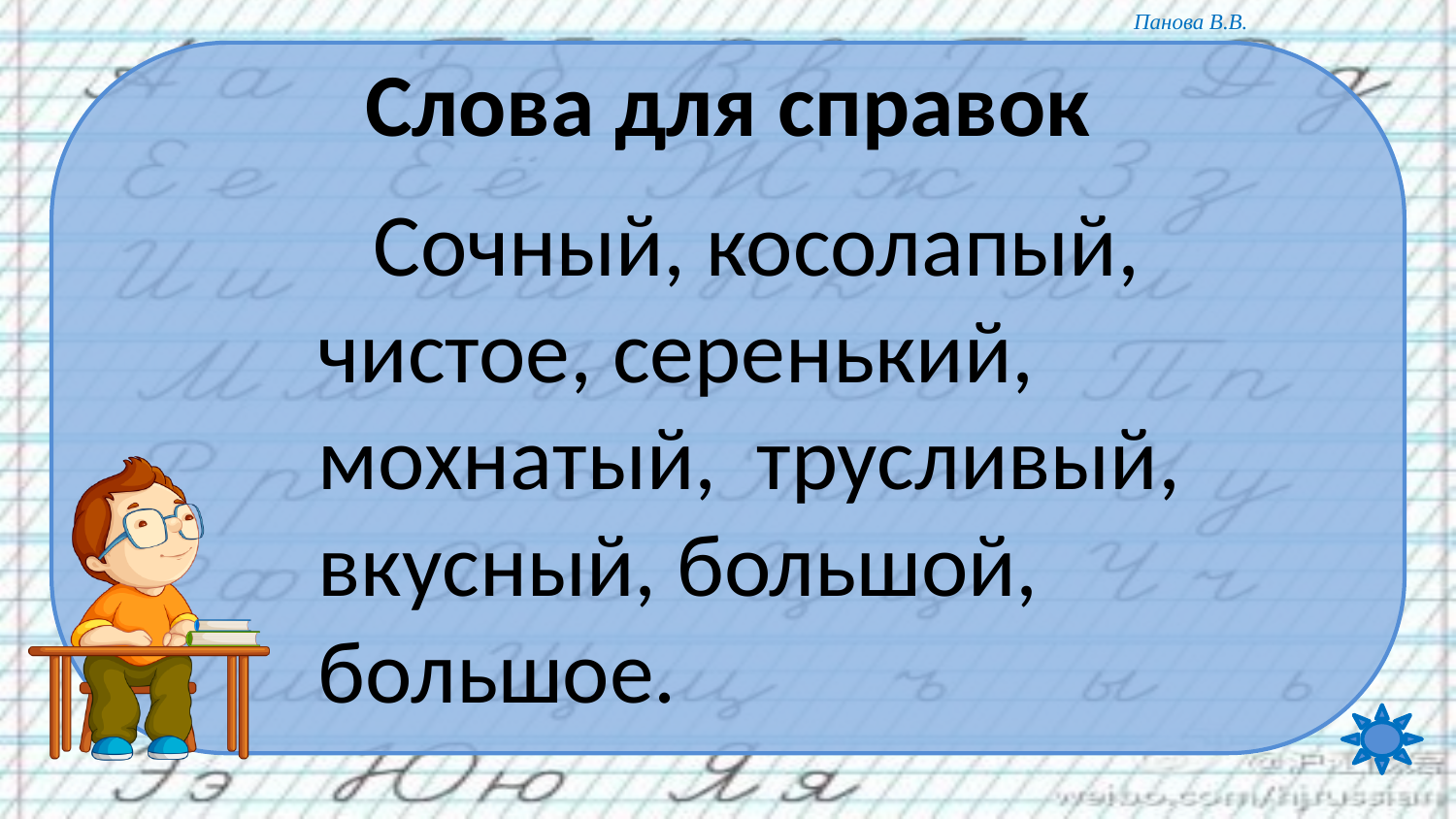

# Слова для справок
Сочный, косолапый, чистое, серенький, мохнатый,  трусливый,  вкусный, большой, большое.